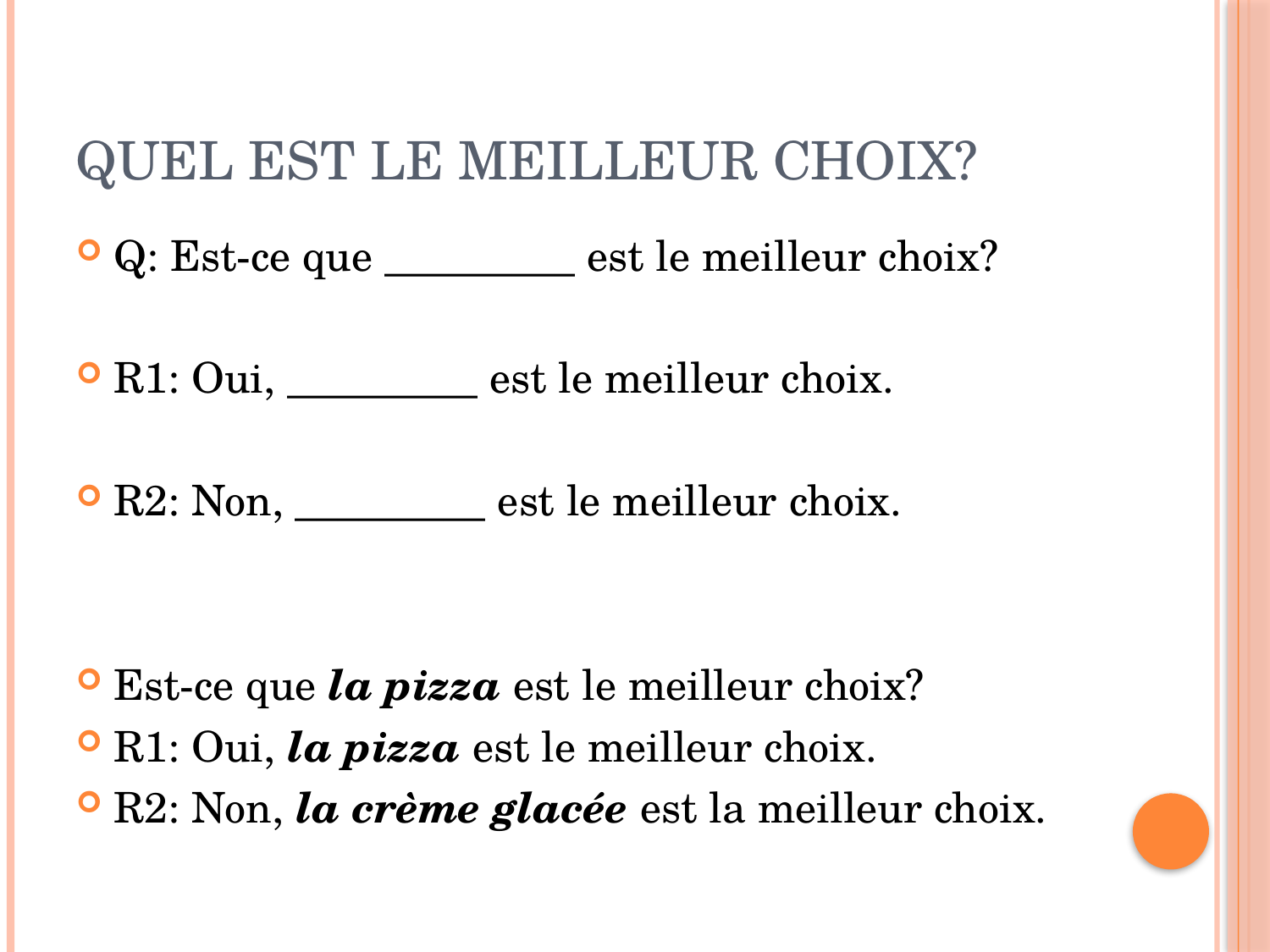

# Quel est le meilleur choix?
Q: Est-ce que _________ est le meilleur choix?

R1: Oui, _________ est le meilleur choix.

R2: Non, _________ est le meilleur choix.

Est-ce que la pizza est le meilleur choix?
R1: Oui, la pizza est le meilleur choix.
R2: Non, la crème glacée est la meilleur choix.